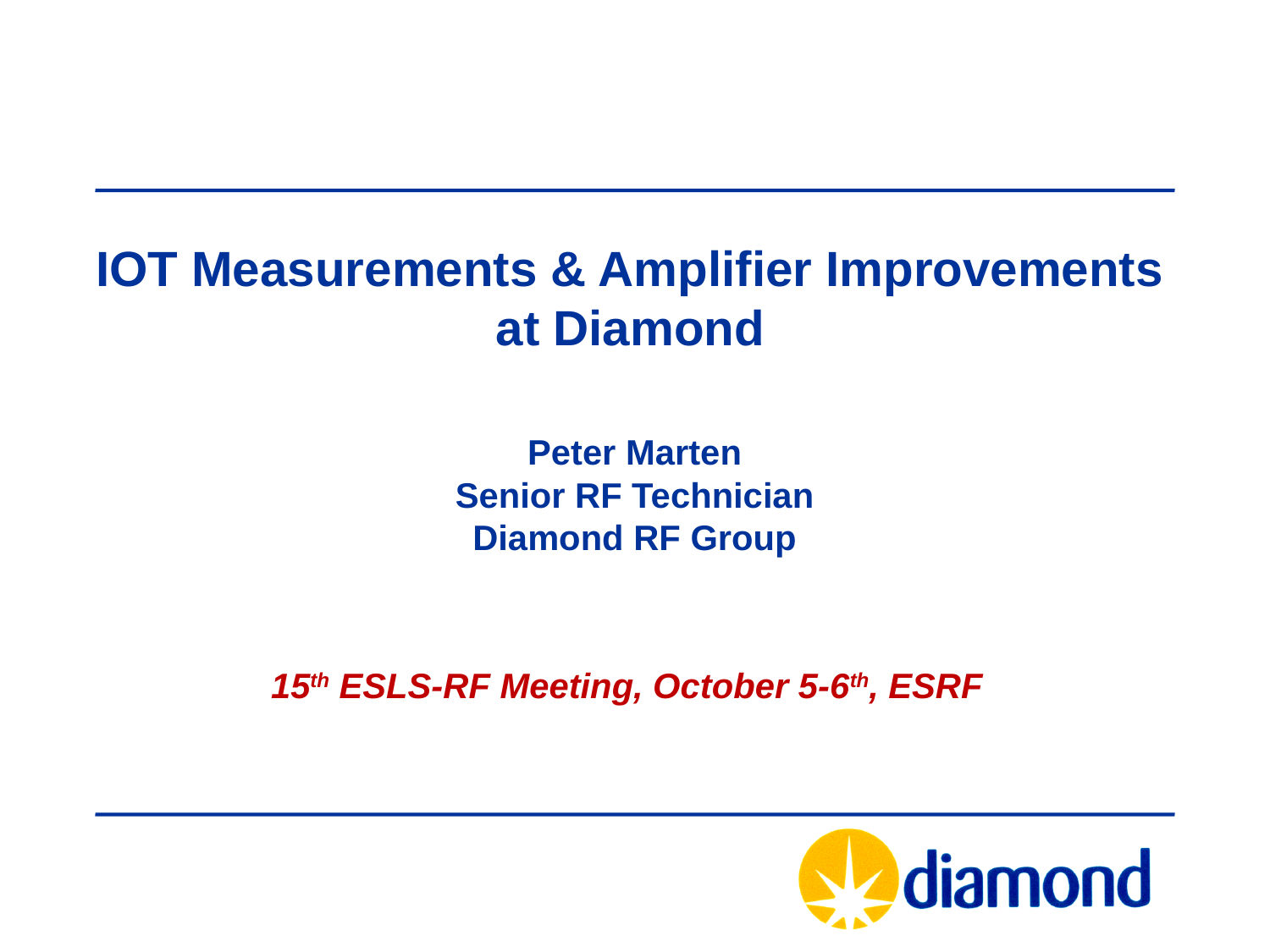

IOT Measurements & Amplifier Improvements at Diamond
# Peter Marten Senior RF Technician Diamond RF Group 15th ESLS-RF Meeting, October 5-6th, ESRF